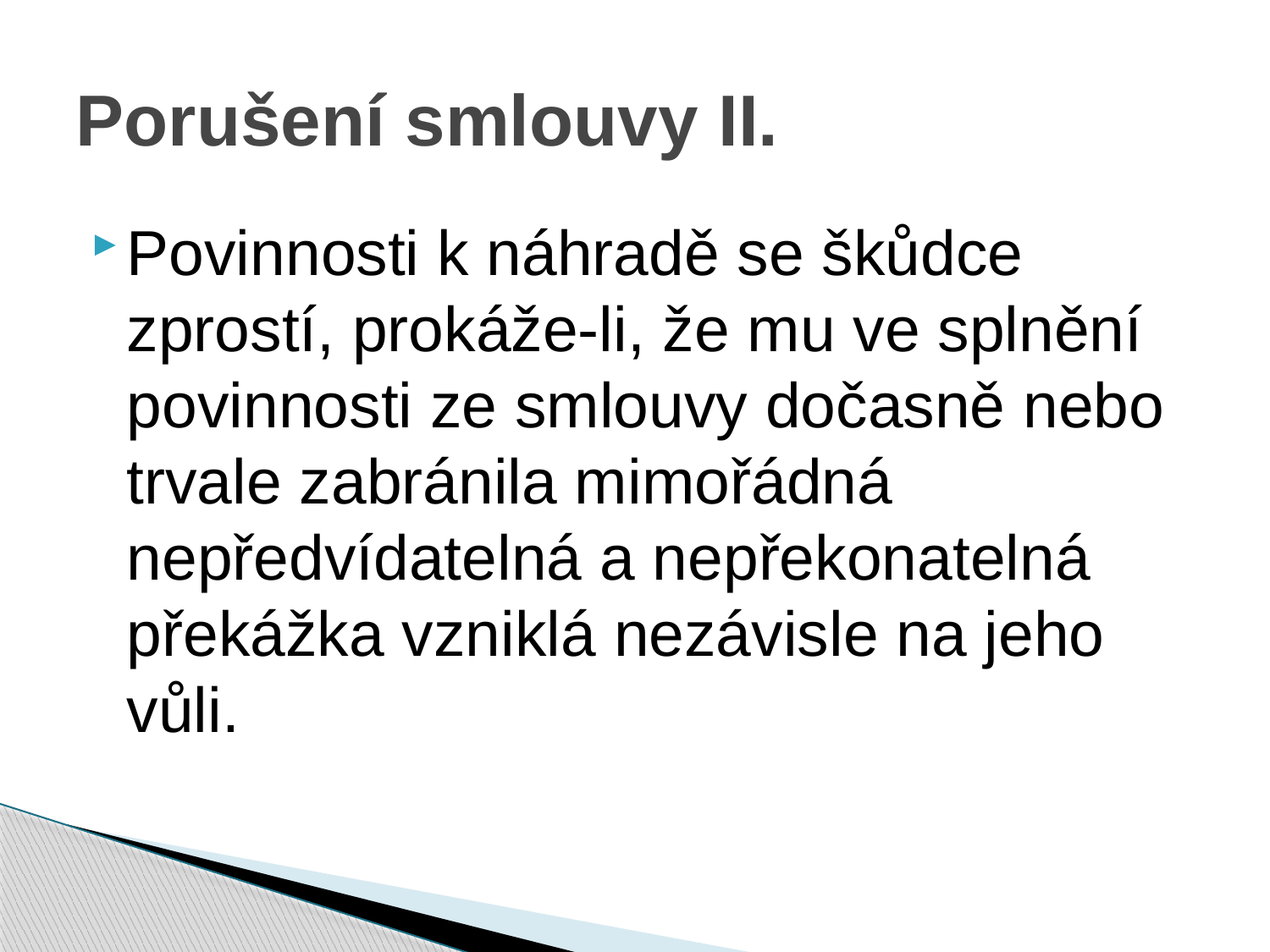

# Porušení smlouvy II.
Povinnosti k náhradě se škůdce zprostí, prokáže-li, že mu ve splnění povinnosti ze smlouvy dočasně nebo trvale zabránila mimořádná nepředvídatelná a nepřekonatelná překážka vzniklá nezávisle na jeho vůli.